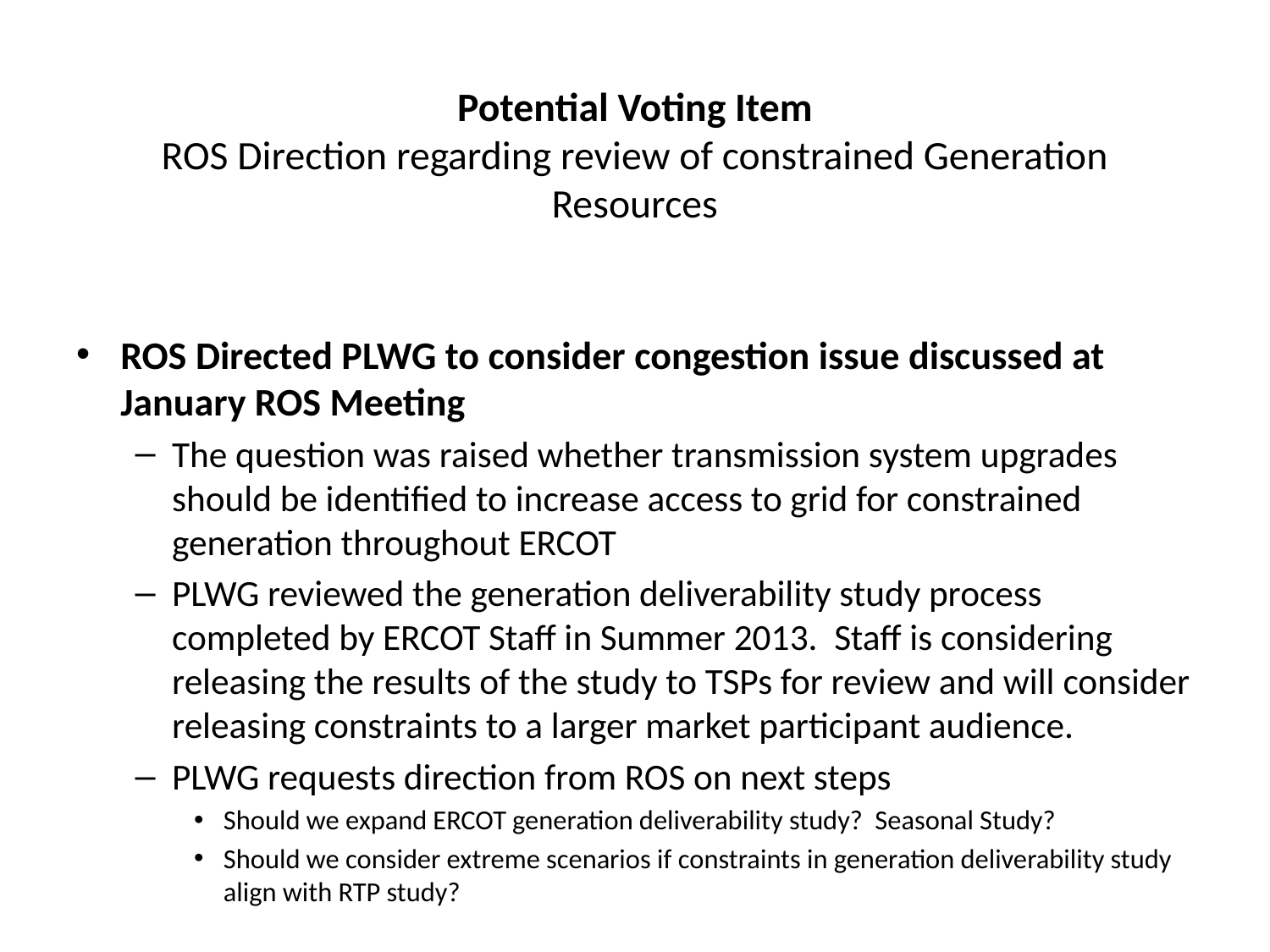

# Potential Voting Item ROS Direction regarding review of constrained Generation Resources
ROS Directed PLWG to consider congestion issue discussed at January ROS Meeting
The question was raised whether transmission system upgrades should be identified to increase access to grid for constrained generation throughout ERCOT
PLWG reviewed the generation deliverability study process completed by ERCOT Staff in Summer 2013.  Staff is considering releasing the results of the study to TSPs for review and will consider releasing constraints to a larger market participant audience.
PLWG requests direction from ROS on next steps
Should we expand ERCOT generation deliverability study?  Seasonal Study?
Should we consider extreme scenarios if constraints in generation deliverability study align with RTP study?